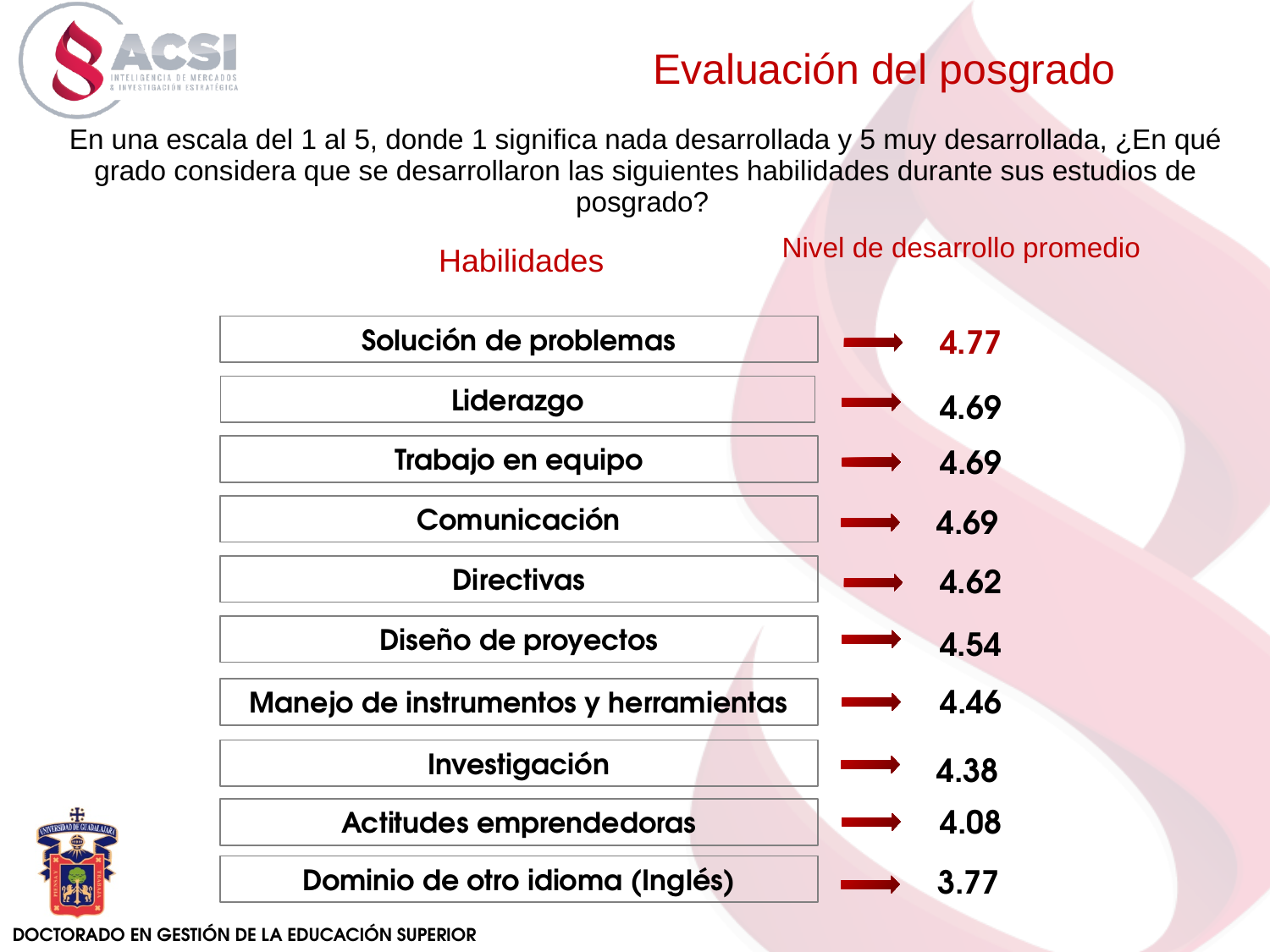

Evaluación del posgrado
En una escala del 1 al 5, donde 1 significa nada desarrollada y 5 muy desarrollada, ¿En qué grado considera que se desarrollaron las siguientes habilidades durante sus estudios de posgrado?
Nivel de desarrollo promedio
Habilidades
4.77
Solución de problemas

Liderazgo
4.69

Trabajo en equipo
4.69

Comunicación
4.69

Directivas
4.62

Diseño de proyectos
4.54

4.46
Manejo de instrumentos y herramientas

Investigación
4.38

4.08
Actitudes emprendedoras

Dominio de otro idioma (Inglés)
3.77